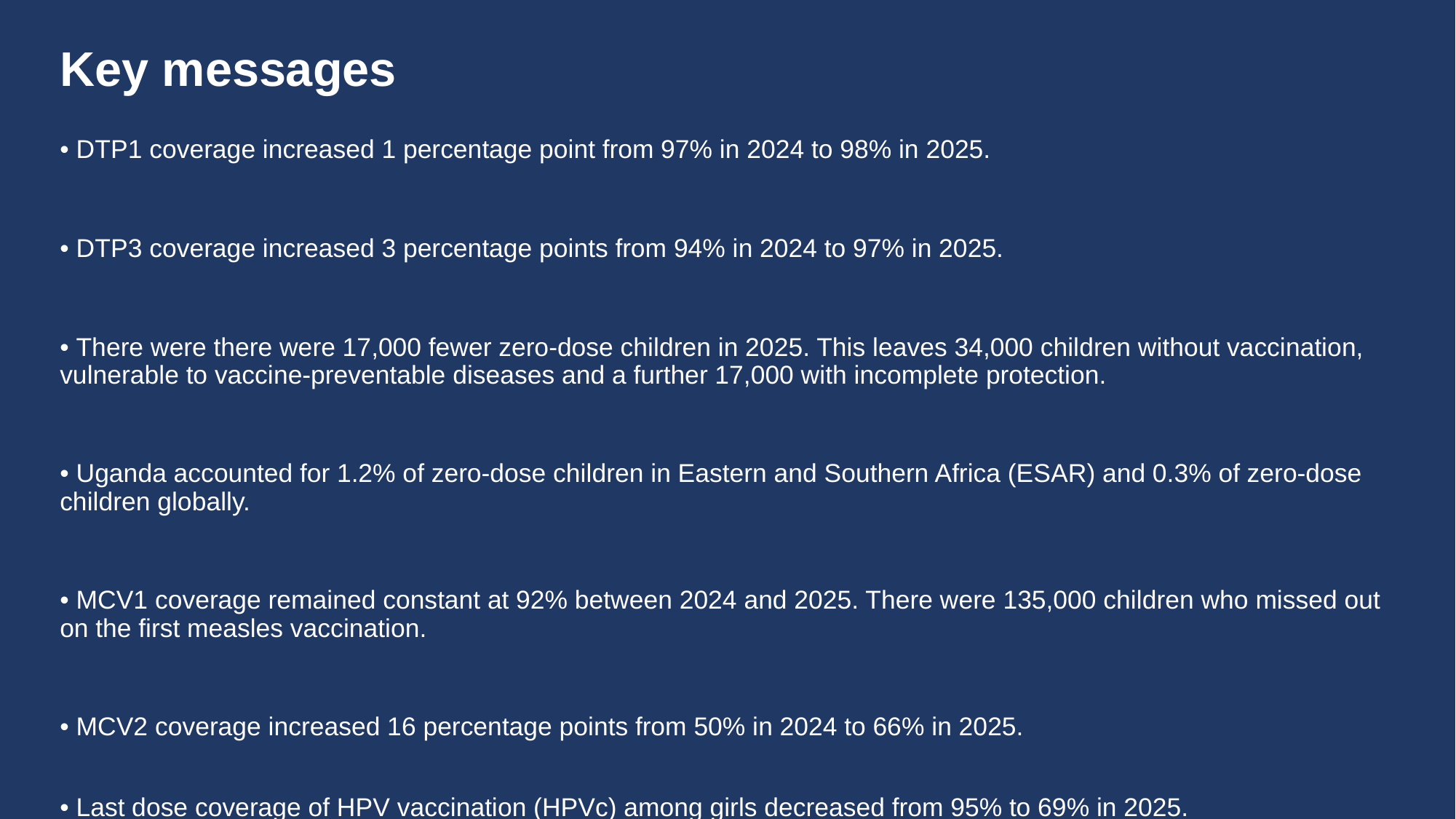

# Key messages
• DTP1 coverage increased 1 percentage point from 97% in 2024 to 98% in 2025.

• DTP3 coverage increased 3 percentage points from 94% in 2024 to 97% in 2025.

• There were there were 17,000 fewer zero-dose children in 2025. This leaves 34,000 children without vaccination, vulnerable to vaccine-preventable diseases and a further 17,000 with incomplete protection.

• Uganda accounted for 1.2% of zero-dose children in Eastern and Southern Africa (ESAR) and 0.3% of zero-dose children globally.

• MCV1 coverage remained constant at 92% between 2024 and 2025. There were 135,000 children who missed out on the first measles vaccination.

• MCV2 coverage increased 16 percentage points from 50% in 2024 to 66% in 2025.

• Last dose coverage of HPV vaccination (HPVc) among girls decreased from 95% to 69% in 2025.